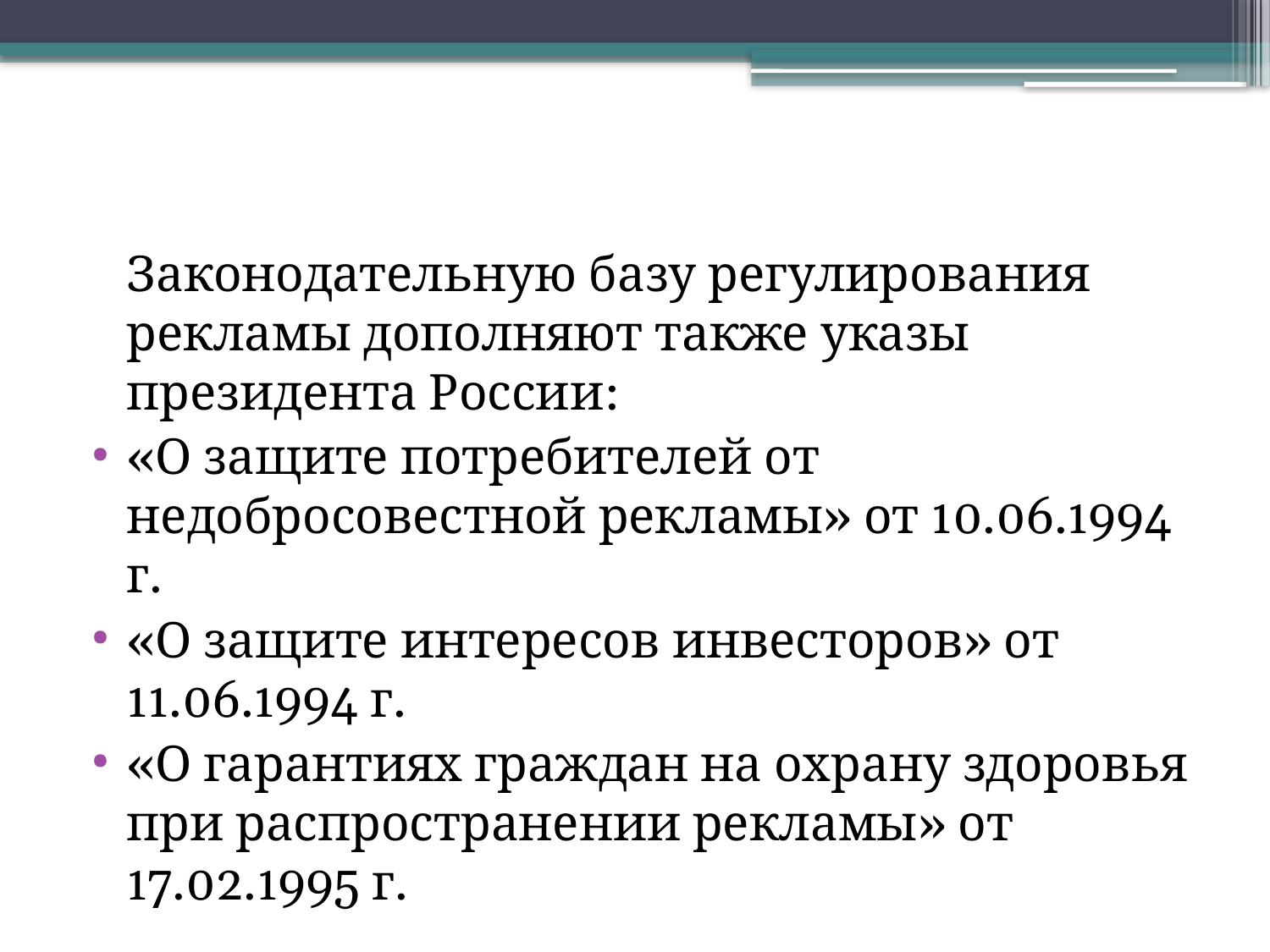

Законодательную базу регулирования рекламы дополняют также указы президента России:
«О защите потребителей от недобросовестной рекламы» от 10.06.1994 г.
«О защите интересов инвесторов» от 11.06.1994 г.
«О гарантиях граждан на охрану здоровья при распространении рекламы» от 17.02.1995 г.